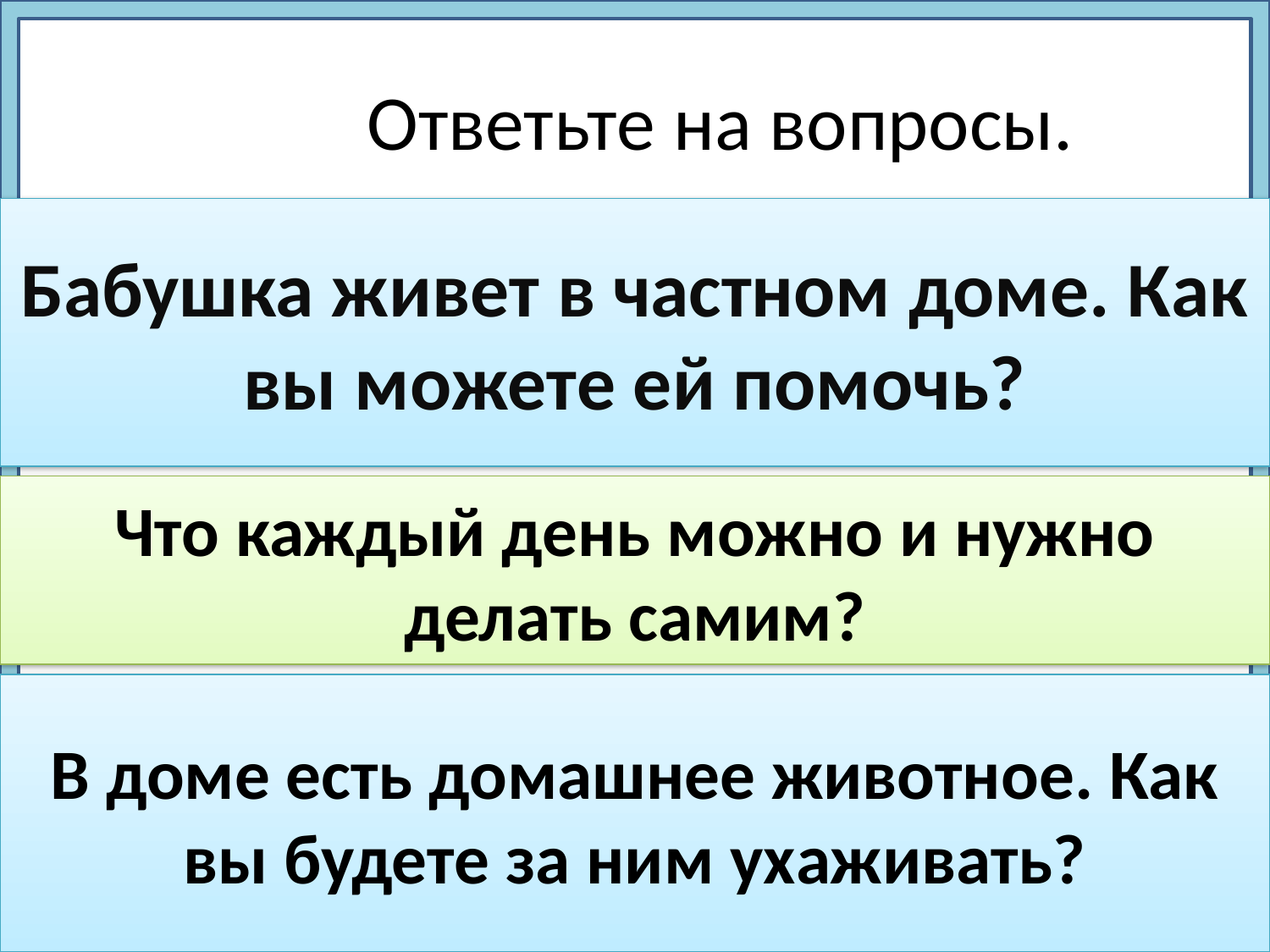

# Ответьте на вопросы.
Бабушка живет в частном доме. Как вы можете ей помочь?

Что каждый день можно и нужно делать самим?
В доме есть домашнее животное. Как вы будете за ним ухаживать?